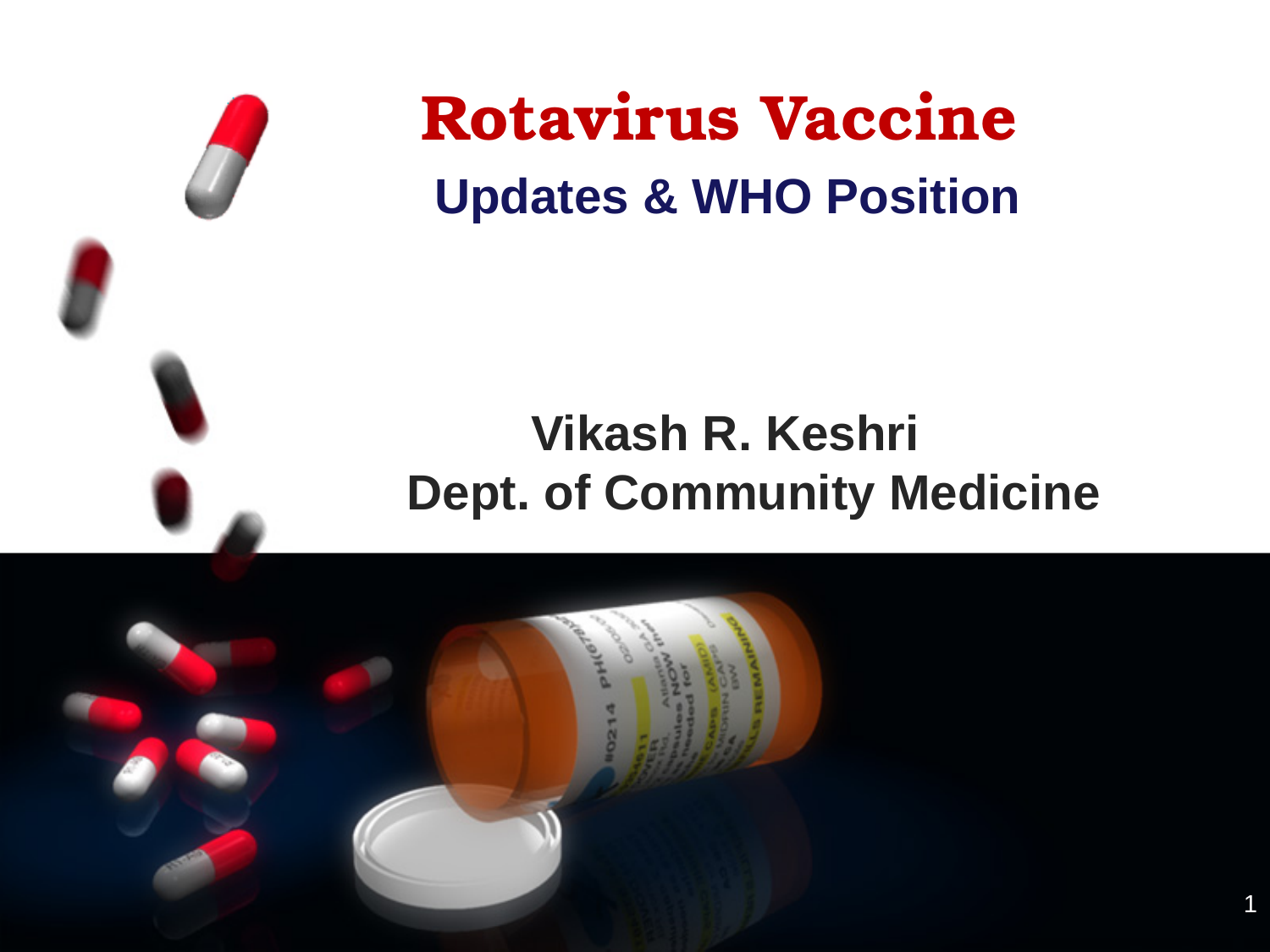

# Rotavirus Vaccine
    Updates & WHO Position

           Vikash R. Keshri
  Dept. of Community Medicine